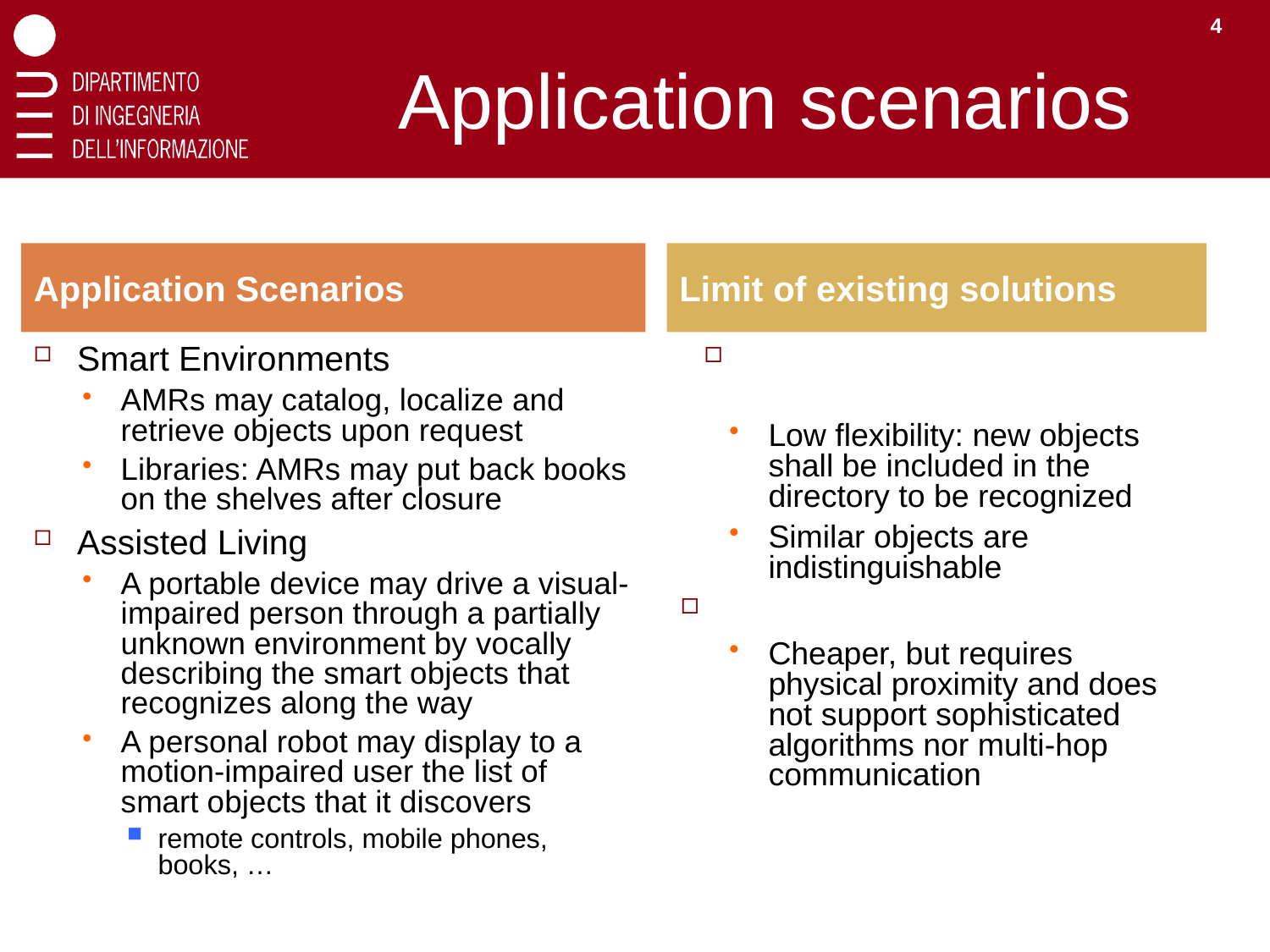

4
# Application scenarios
Application Scenarios
Limit of existing solutions
Smart Environments
AMRs may catalog, localize and retrieve objects upon request
Libraries: AMRs may put back books on the shelves after closure
Assisted Living
A portable device may drive a visual-impaired person through a partially unknown environment by vocally describing the smart objects that recognizes along the way
A personal robot may display to a motion-impaired user the list of smart objects that it discovers
remote controls, mobile phones, books, …
Dataset of object-models stored on the robot
Low flexibility: new objects shall be included in the directory to be recognized
Similar objects are indistinguishable
RFID-based communication
Cheaper, but requires physical proximity and does not support sophisticated algorithms nor multi-hop communication